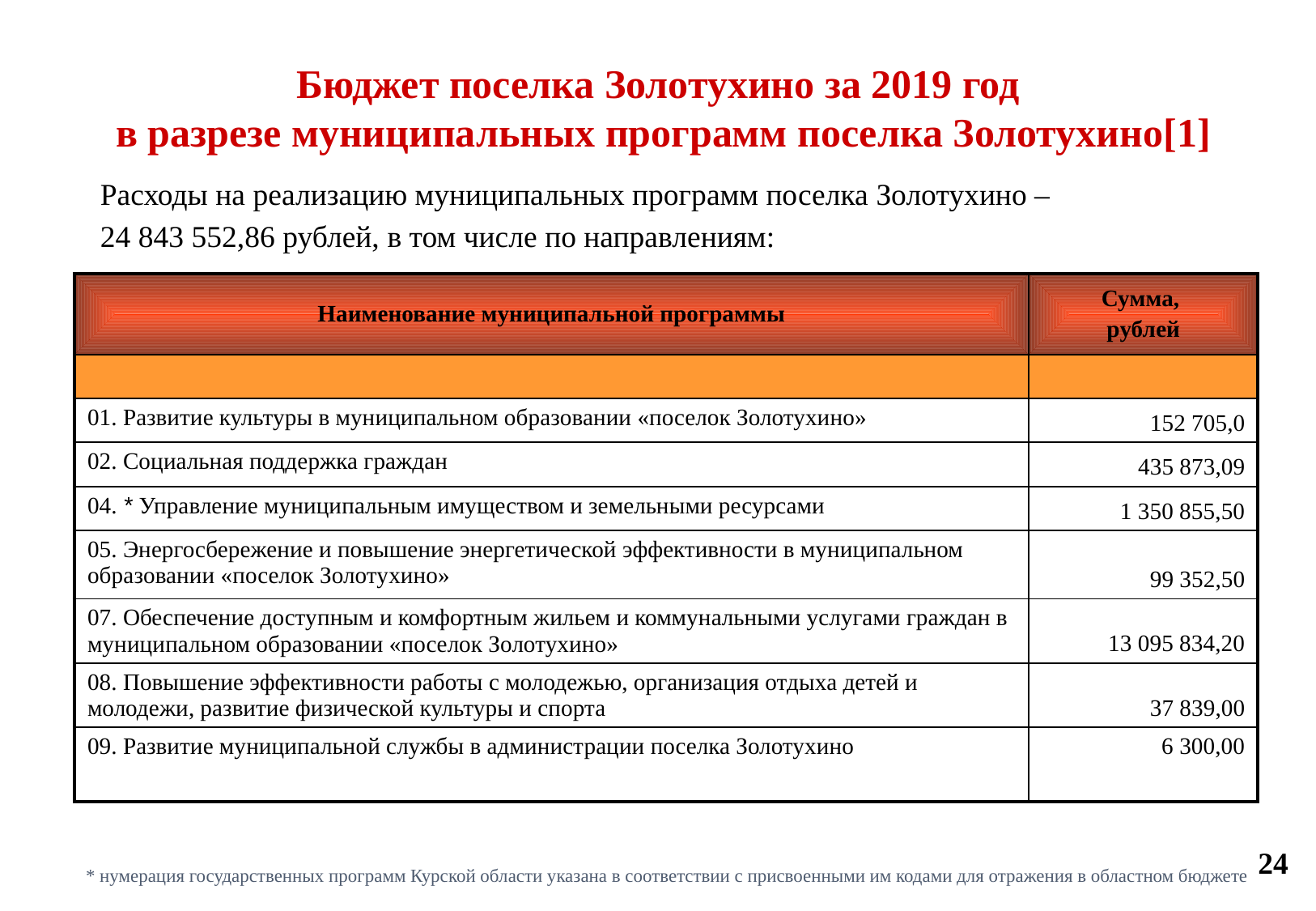

# Бюджет поселка Золотухино за 2019 год в разрезе муниципальных программ поселка Золотухино[1]
Расходы на реализацию муниципальных программ поселка Золотухино –
24 843 552,86 рублей, в том числе по направлениям:
| Наименование муниципальной программы | Сумма, рублей |
| --- | --- |
|  |  |
| 01. Развитие культуры в муниципальном образовании «поселок Золотухино» | 152 705,0 |
| 02. Социальная поддержка граждан | 435 873,09 |
| 04. \* Управление муниципальным имуществом и земельными ресурсами | 1 350 855,50 |
| 05. Энергосбережение и повышение энергетической эффективности в муниципальном образовании «поселок Золотухино» | 99 352,50 |
| 07. Обеспечение доступным и комфортным жильем и коммунальными услугами граждан в муниципальном образовании «поселок Золотухино» | 13 095 834,20 |
| 08. Повышение эффективности работы с молодежью, организация отдыха детей и молодежи, развитие физической культуры и спорта | 37 839,00 |
| 09. Развитие муниципальной службы в администрации поселка Золотухино | 6 300,00 |
24
* нумерация государственных программ Курской области указана в соответствии с присвоенными им кодами для отражения в областном бюджете